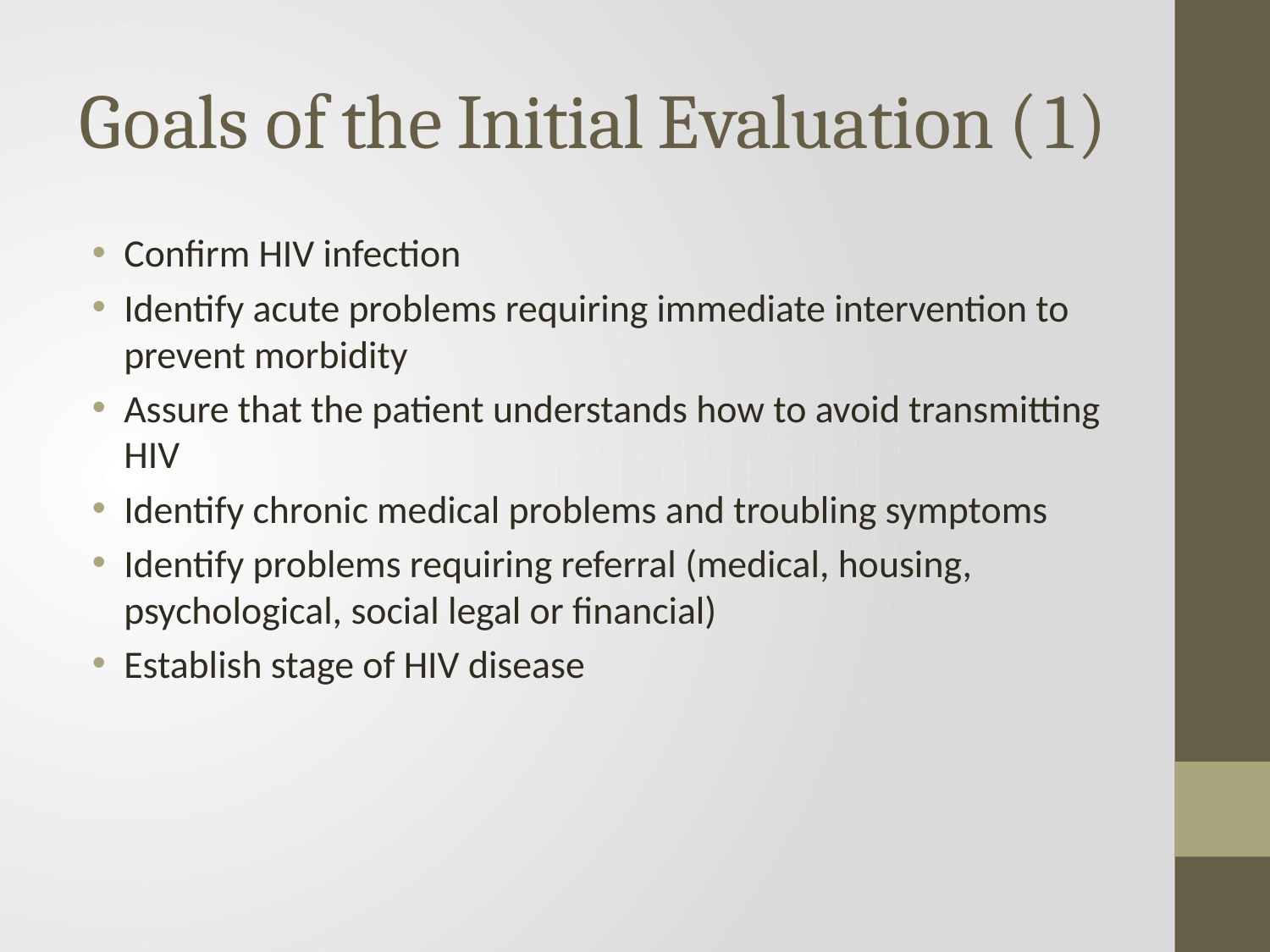

# Goals of the Initial Evaluation (1)
Confirm HIV infection
Identify acute problems requiring immediate intervention to prevent morbidity
Assure that the patient understands how to avoid transmitting HIV
Identify chronic medical problems and troubling symptoms
Identify problems requiring referral (medical, housing, psychological, social legal or financial)
Establish stage of HIV disease